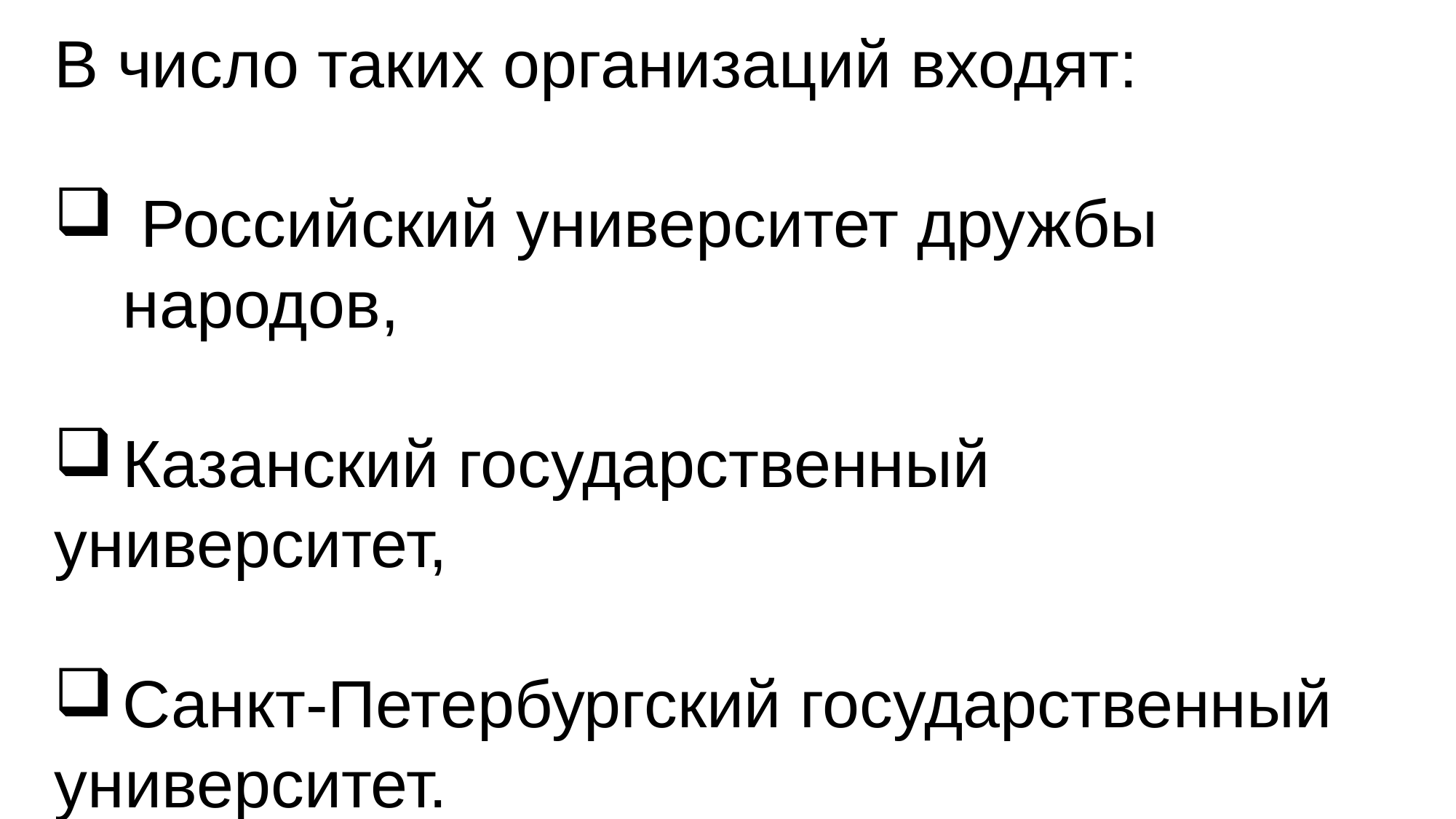

В число таких организаций входят:

 Российский университет дружбы народов,

Казанский государственный
университет,

Санкт-Петербургский государственный
университет.